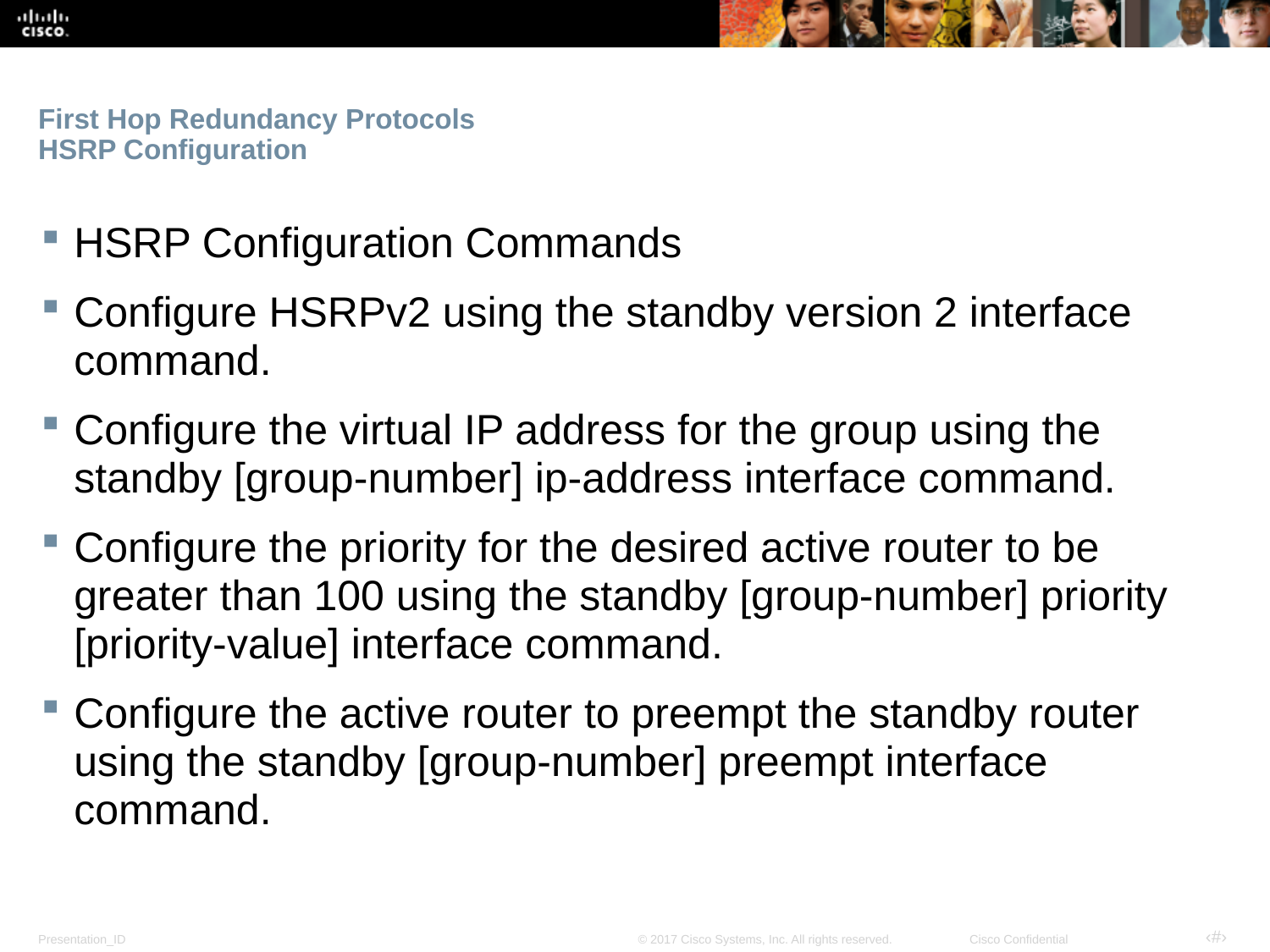

# First Hop Redundancy Protocols HSRP Configuration
HSRP Configuration Commands
Configure HSRPv2 using the standby version 2 interface command.
Configure the virtual IP address for the group using the standby [group-number] ip-address interface command.
Configure the priority for the desired active router to be greater than 100 using the standby [group-number] priority [priority-value] interface command.
Configure the active router to preempt the standby router using the standby [group-number] preempt interface command.